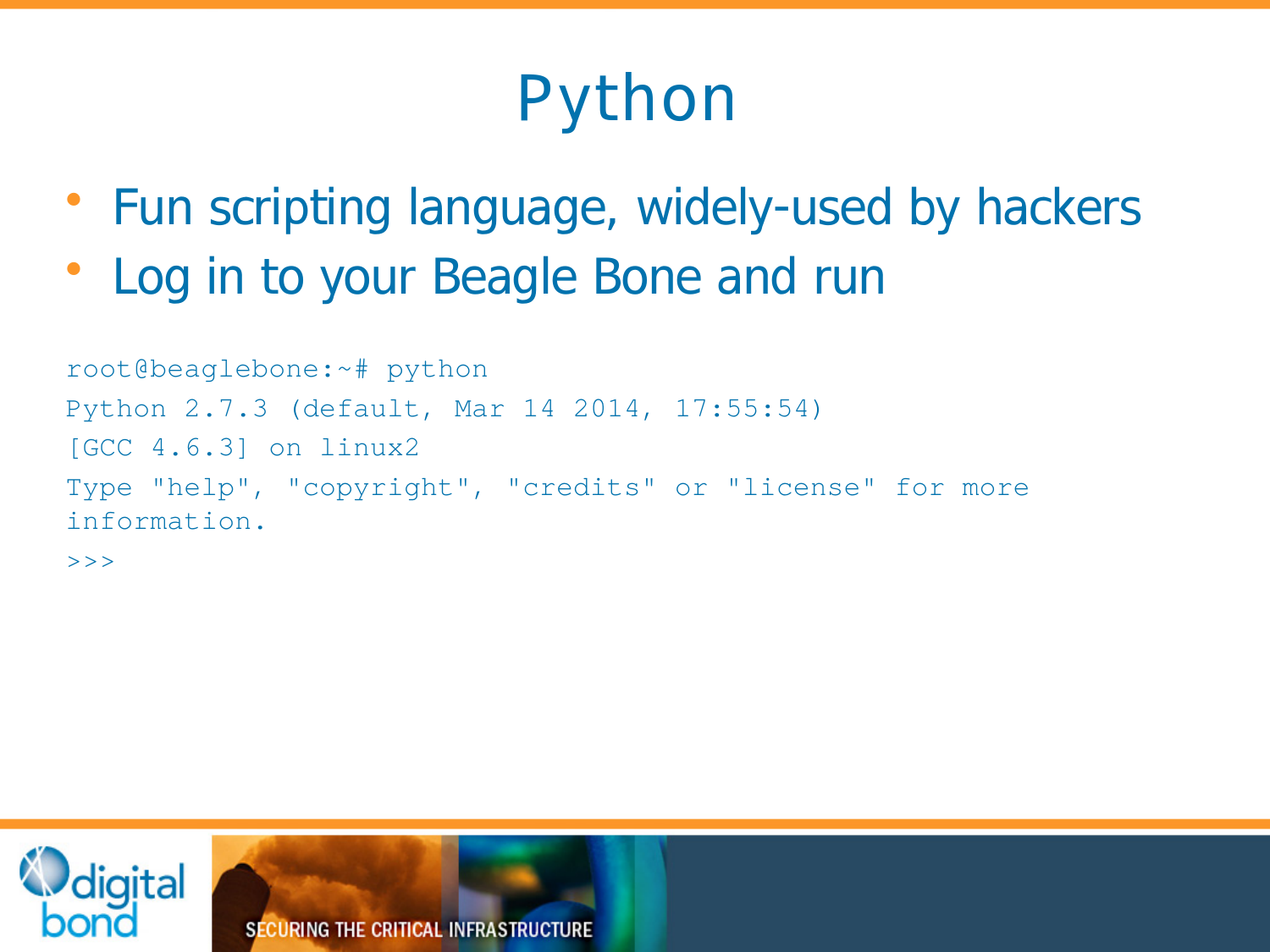

# Python
Fun scripting language, widely-used by hackers
Log in to your Beagle Bone and run

root@beaglebone:~# python
Python 2.7.3 (default, Mar 14 2014, 17:55:54)
[GCC 4.6.3] on linux2
Type "help", "copyright", "credits" or "license" for more information.
>>>